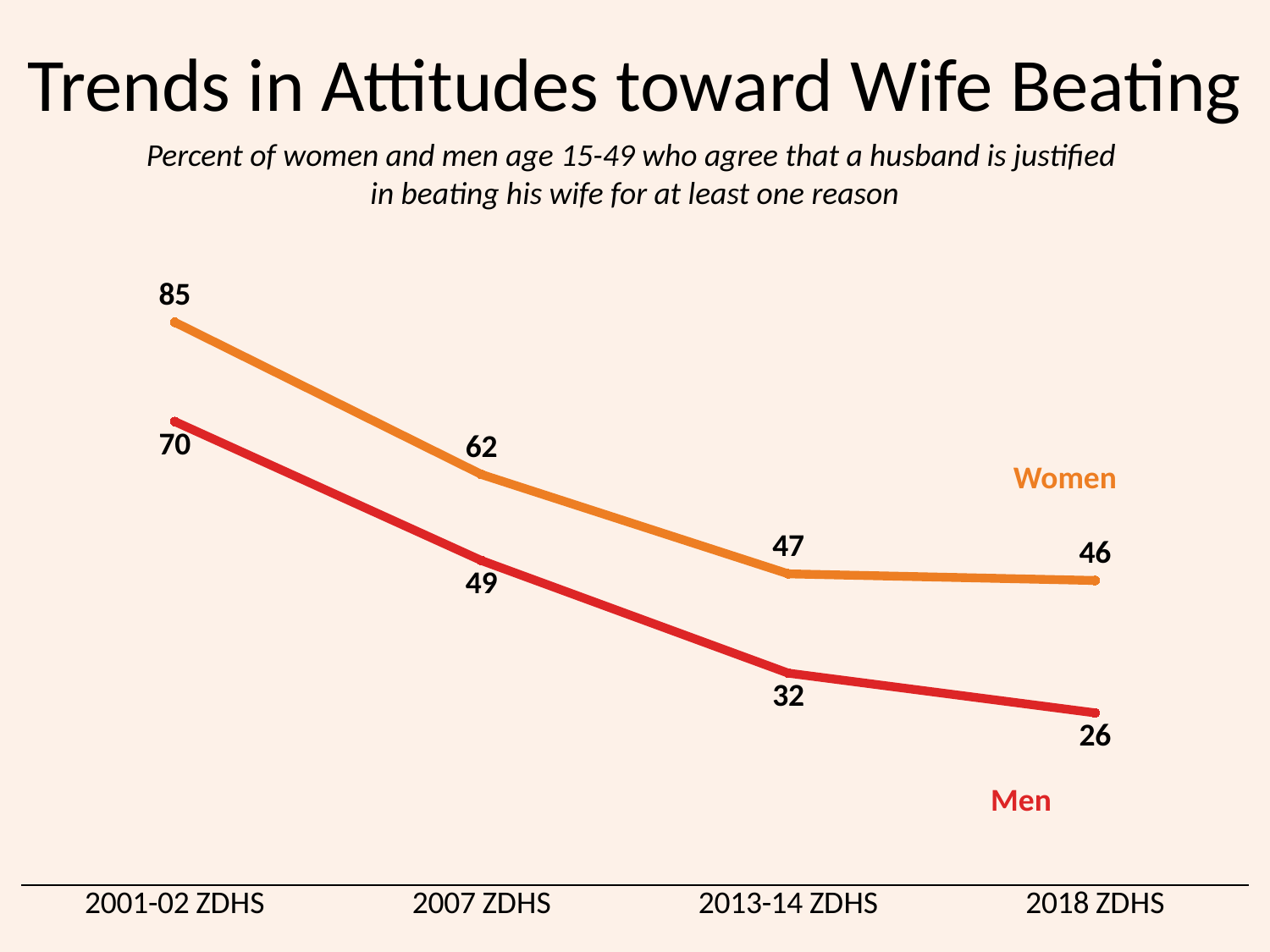

# Trends in Attitudes toward Wife Beating
Percent of women and men age 15-49 who agree that a husband is justified
in beating his wife for at least one reason

### Chart

| Category | CPR | mCPR |
|---|---|---|
| 2001-02 ZDHS | 85.0 | 70.0 |
| 2007 ZDHS | 62.0 | 49.0 |
| 2013-14 ZDHS | 47.0 | 32.0 |
| 2018 ZDHS | 46.0 | 26.0 |
Women
Men